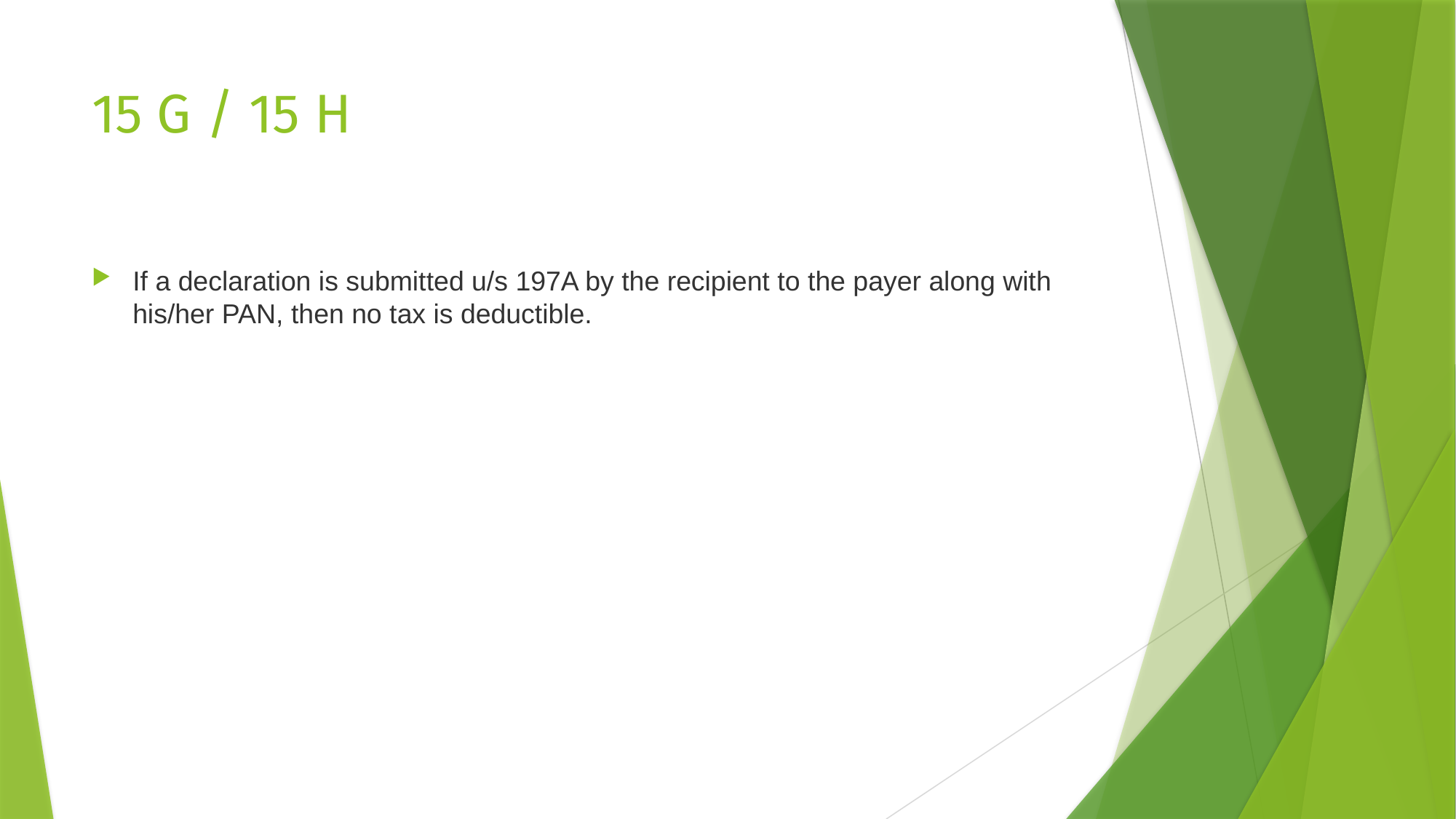

# 15 G / 15 H
If a declaration is submitted u/s 197A by the recipient to the payer along with his/her PAN, then no tax is deductible.